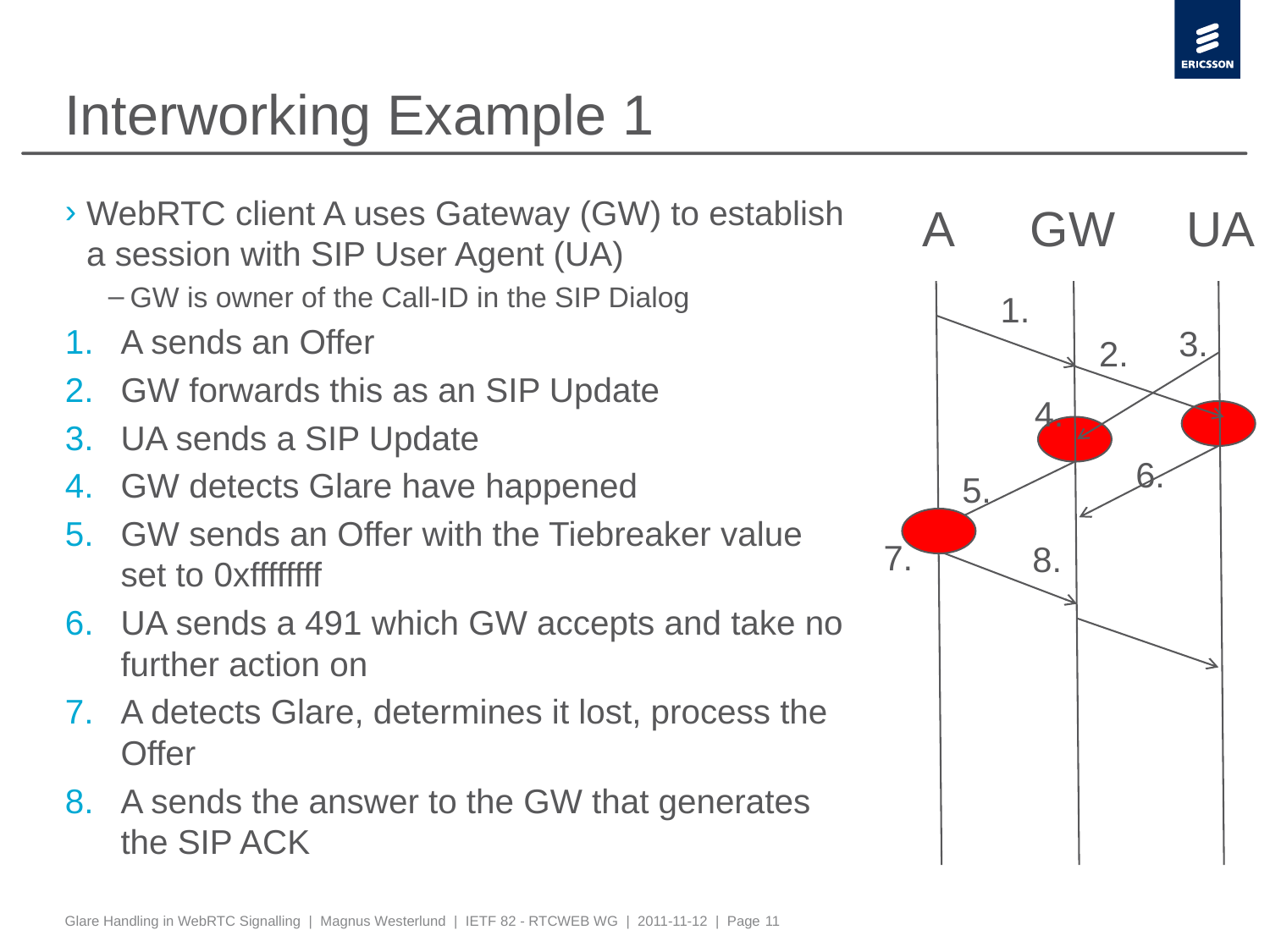

# Interworking Example 1
WebRTC client A uses Gateway (GW) to establish a session with SIP User Agent (UA)
GW is owner of the Call-ID in the SIP Dialog
A sends an Offer
GW forwards this as an SIP Update
UA sends a SIP Update
GW detects Glare have happened
GW sends an Offer with the Tiebreaker value set to 0xffffffff
UA sends a 491 which GW accepts and take no further action on
A detects Glare, determines it lost, process the Offer
A sends the answer to the GW that generates the SIP ACK

A
GW
UA
1.
3.
2.
4.

6.
5.

7.
8.